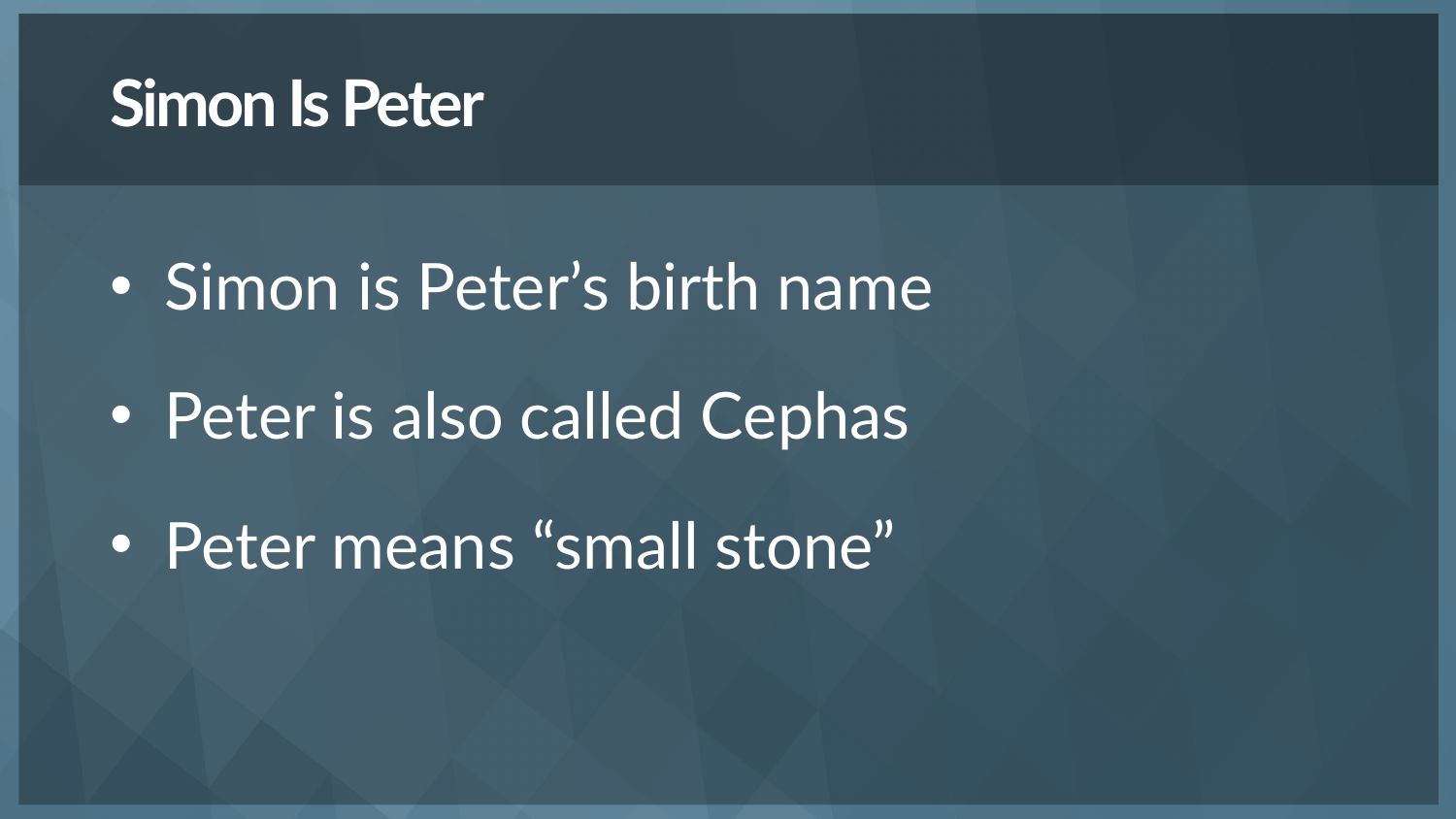

# Simon Is Peter
Simon is Peter’s birth name
Peter is also called Cephas
Peter means “small stone”